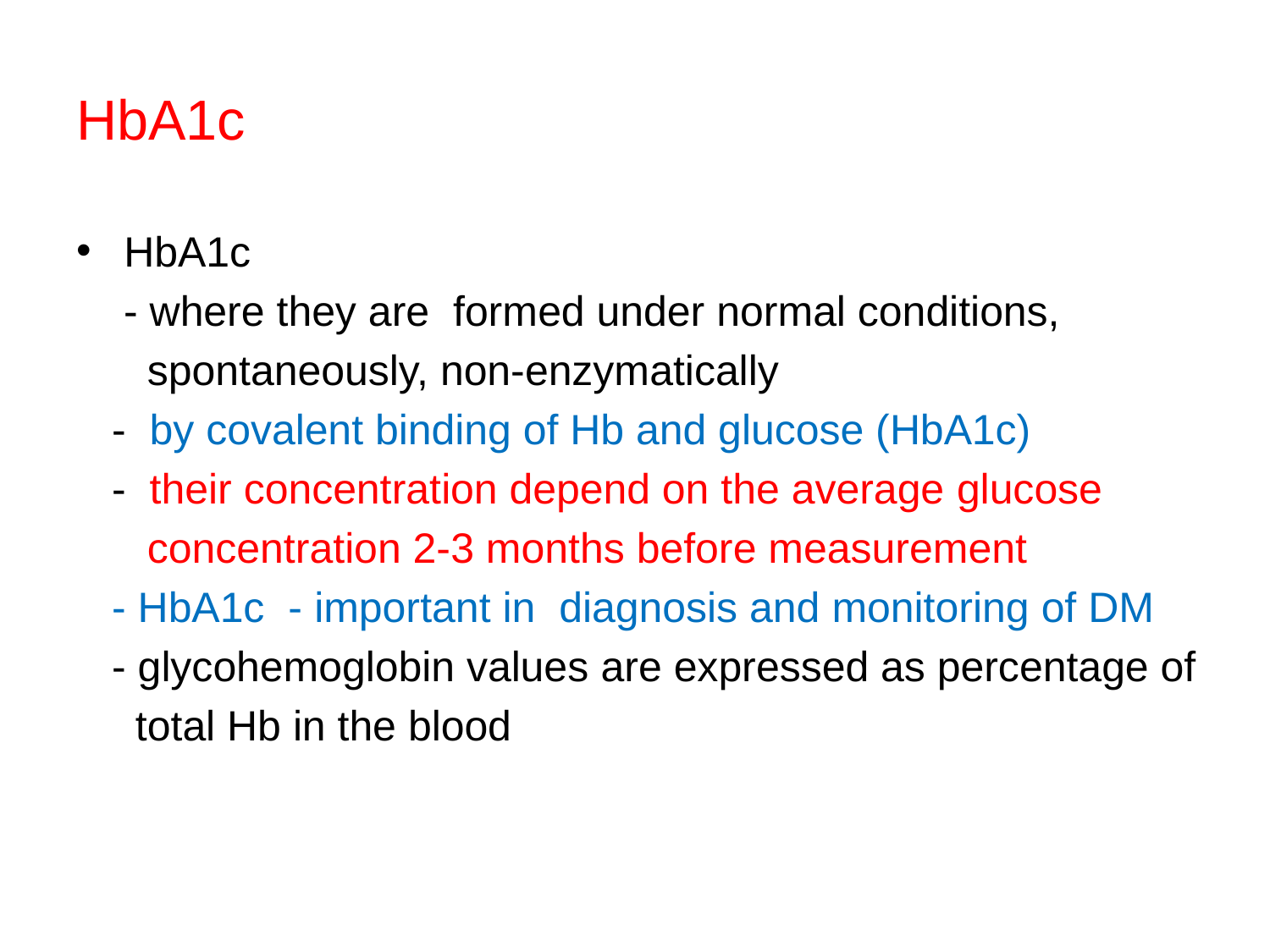

# HbA1c
HbA1c
    - where they are  formed under normal conditions,
      spontaneously, non-enzymatically
   -  by covalent binding of Hb and glucose (HbA1c)
   -  their concentration depend on the average glucose
      concentration 2-3 months before measurement
   - HbA1c  - important in  diagnosis and monitoring of DM
   - glycohemoglobin values ​​are expressed as percentage of
     total Hb in the blood